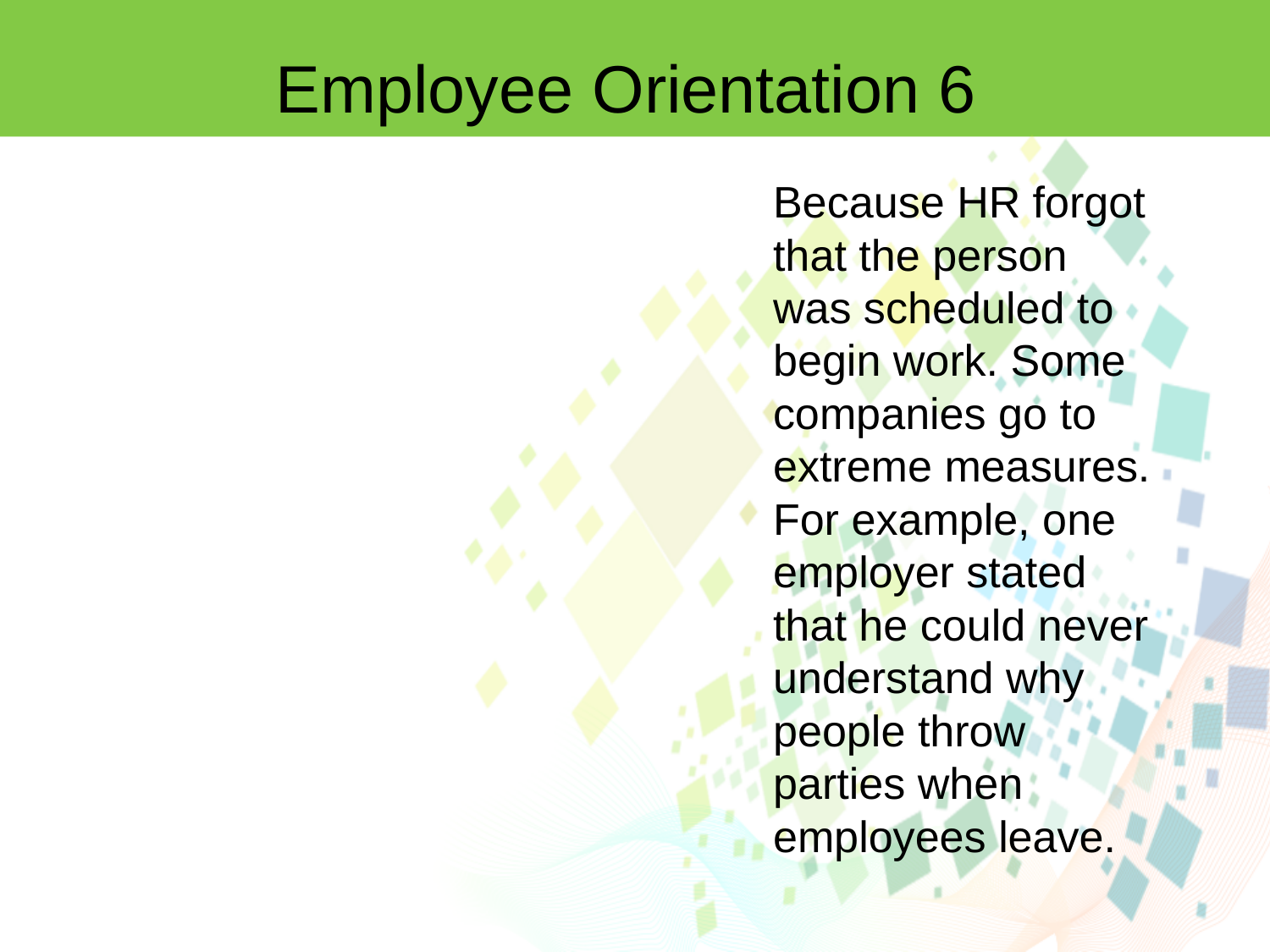

Employee Orientation 6
Because HR forgot that the person
was scheduled to begin work. Some companies go to extreme measures. For example, one employer stated that he could never understand why people throw parties when employees leave.